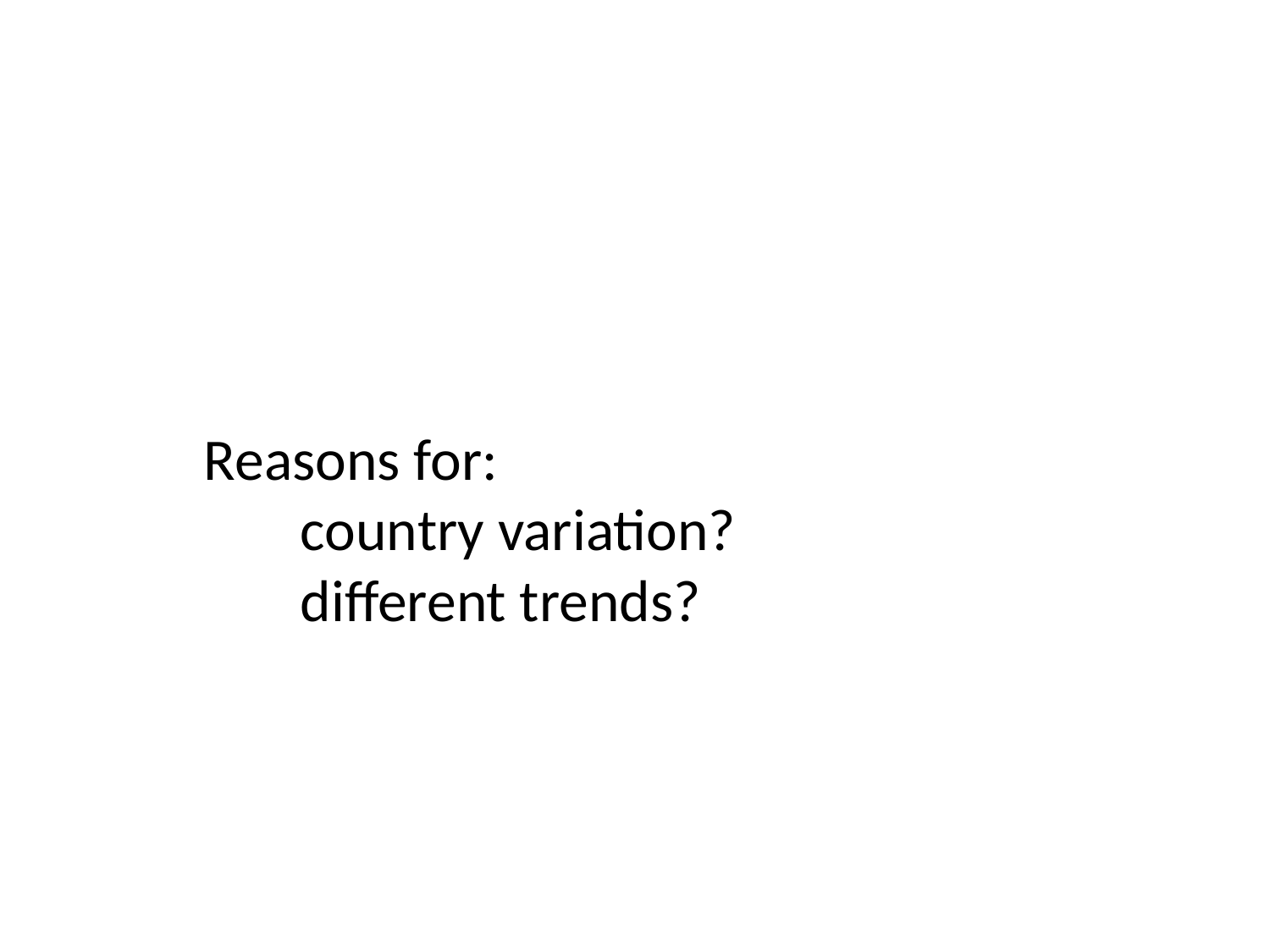

# Reasons for: country variation? different trends?